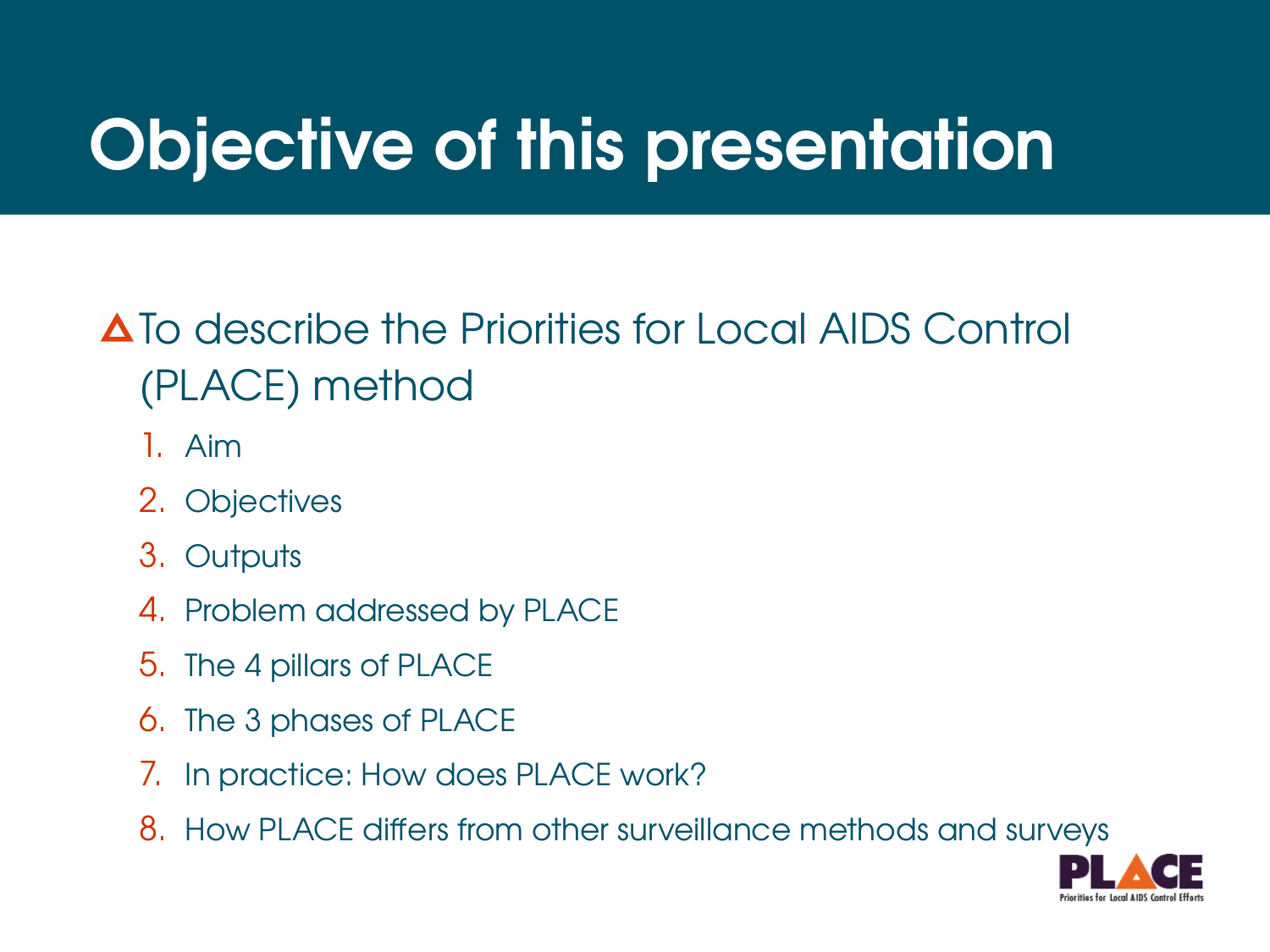

# Objective of this presentation
To describe the Priorities for Local AIDS Control (PLACE) method
Aim
Objectives
Outputs
Problem addressed by PLACE
The 4 pillars of PLACE
The 3 phases of PLACE
In practice: How does PLACE work?
How PLACE differs from other surveillance methods and surveys